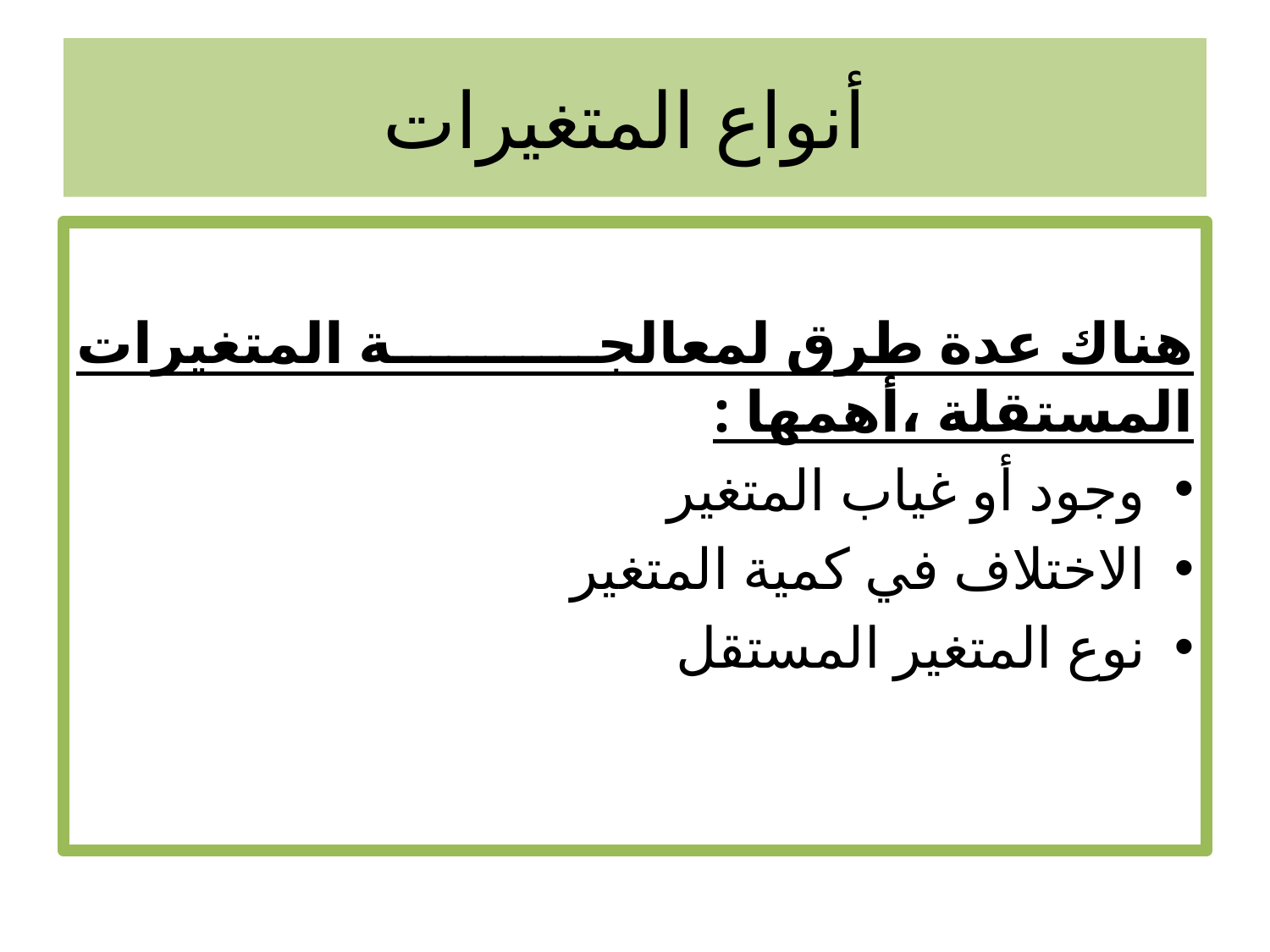

# أنواع المتغيرات

هناك عدة طرق لمعالجة المتغيرات المستقلة ،أهمها :
وجود أو غياب المتغير
الاختلاف في كمية المتغير
نوع المتغير المستقل